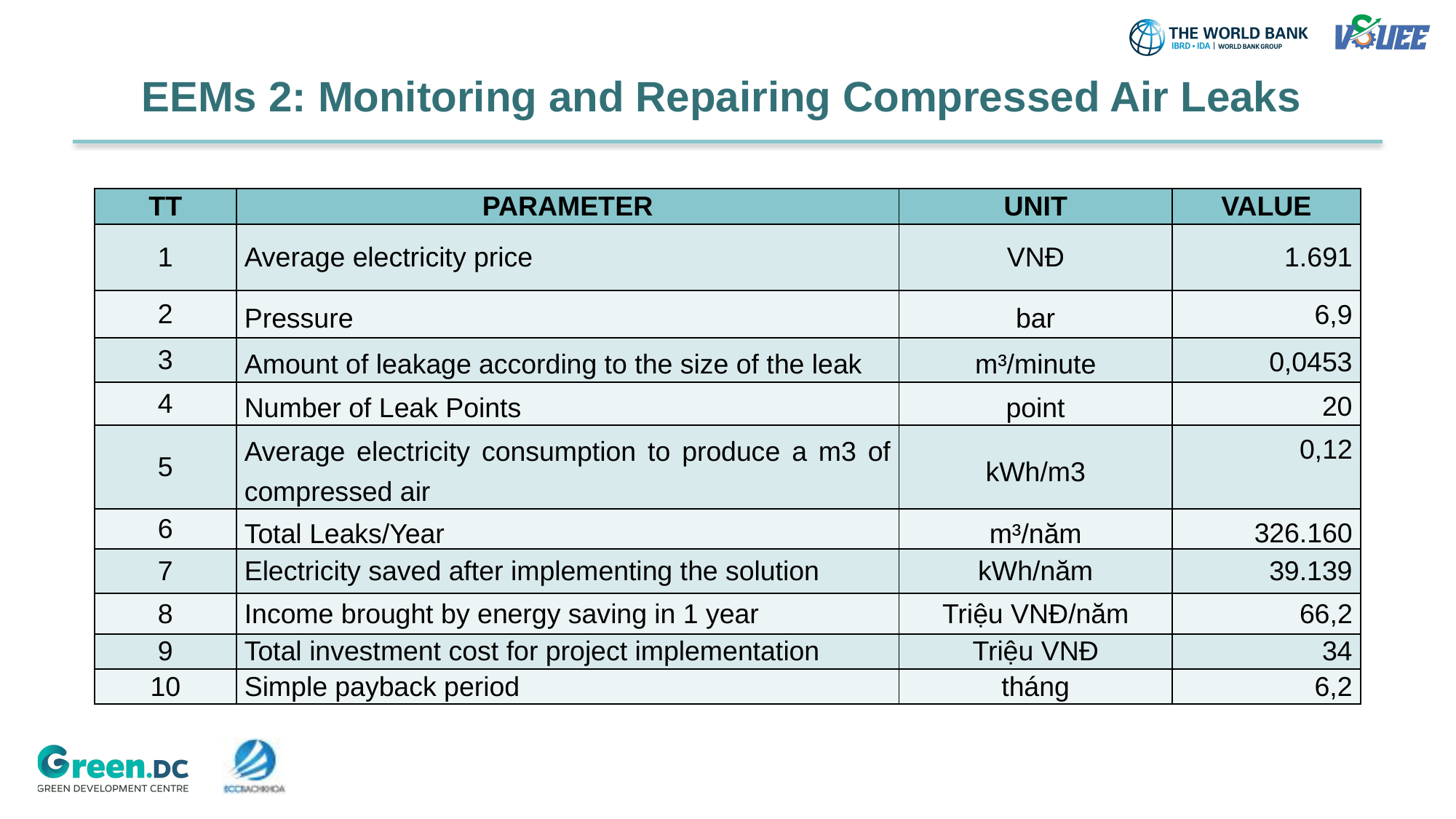

# EEMs 2: Monitoring and Repairing Compressed Air Leaks
| TT | PARAMETER | UNIT | VALUE |
| --- | --- | --- | --- |
| 1 | Average electricity price | VNĐ | 1.691 |
| 2 | Pressure | bar | 6,9 |
| 3 | Amount of leakage according to the size of the leak | m³/minute | 0,0453 |
| 4 | Number of Leak Points | point | 20 |
| 5 | Average electricity consumption to produce a m3 of compressed air | kWh/m3 | 0,12 |
| 6 | Total Leaks/Year | m³/năm | 326.160 |
| 7 | Electricity saved after implementing the solution | kWh/năm | 39.139 |
| 8 | Income brought by energy saving in 1 year | Triệu VNĐ/năm | 66,2 |
| 9 | Total investment cost for project implementation | Triệu VNĐ | 34 |
| 10 | Simple payback period | tháng | 6,2 |